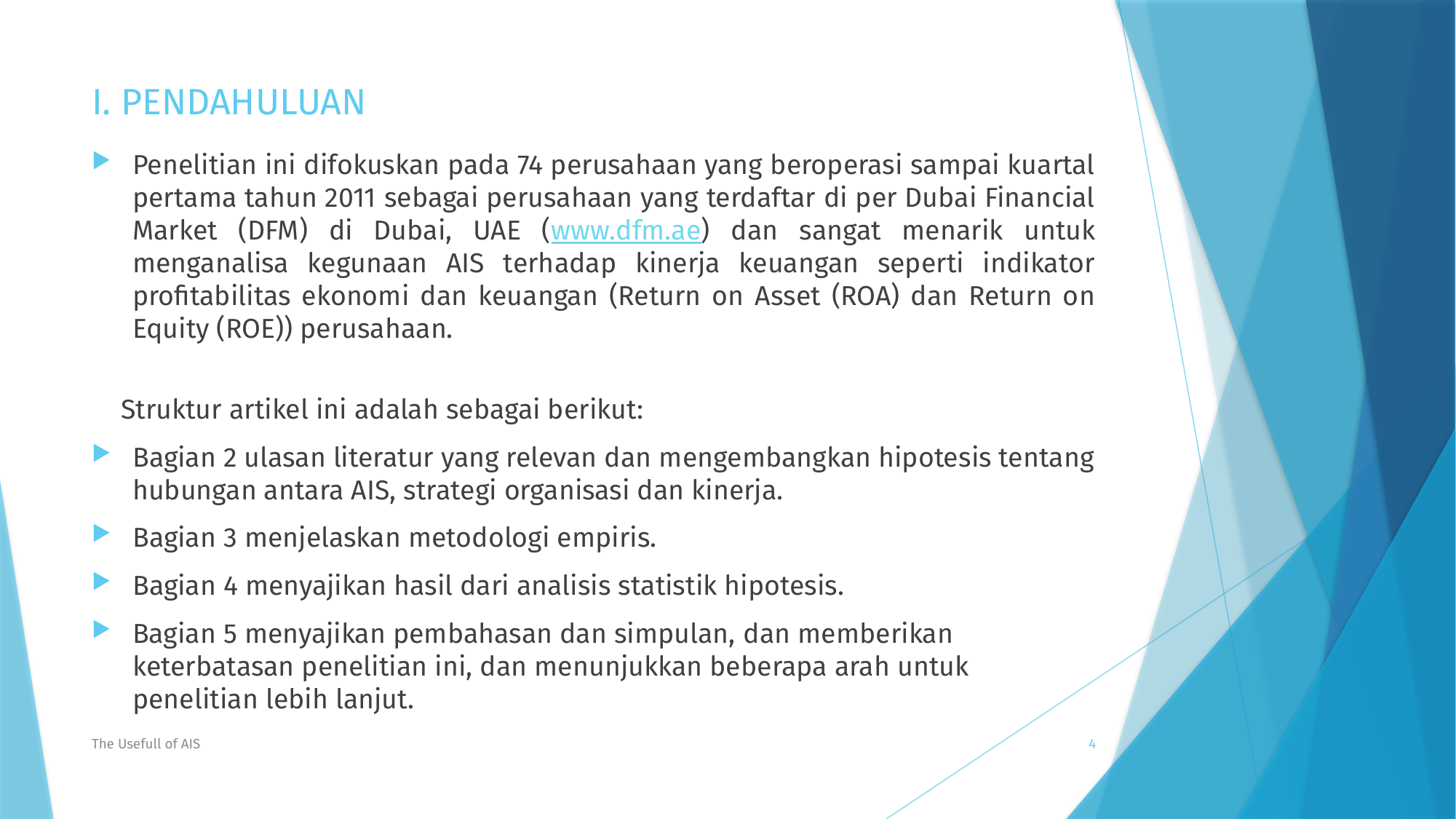

# I. PENDAHULUAN
Penelitian ini difokuskan pada 74 perusahaan yang beroperasi sampai kuartal pertama tahun 2011 sebagai perusahaan yang terdaftar di per Dubai Financial Market (DFM) di Dubai, UAE (www.dfm.ae) dan sangat menarik untuk menganalisa kegunaan AIS terhadap kinerja keuangan seperti indikator profitabilitas ekonomi dan keuangan (Return on Asset (ROA) dan Return on Equity (ROE)) perusahaan.
    Struktur artikel ini adalah sebagai berikut:
Bagian 2 ulasan literatur yang relevan dan mengembangkan hipotesis tentang hubungan antara AIS, strategi organisasi dan kinerja.
Bagian 3 menjelaskan metodologi empiris.
Bagian 4 menyajikan hasil dari analisis statistik hipotesis.
Bagian 5 menyajikan pembahasan dan simpulan, dan memberikan keterbatasan penelitian ini, dan menunjukkan beberapa arah untuk penelitian lebih lanjut.

The Usefull of AIS
4